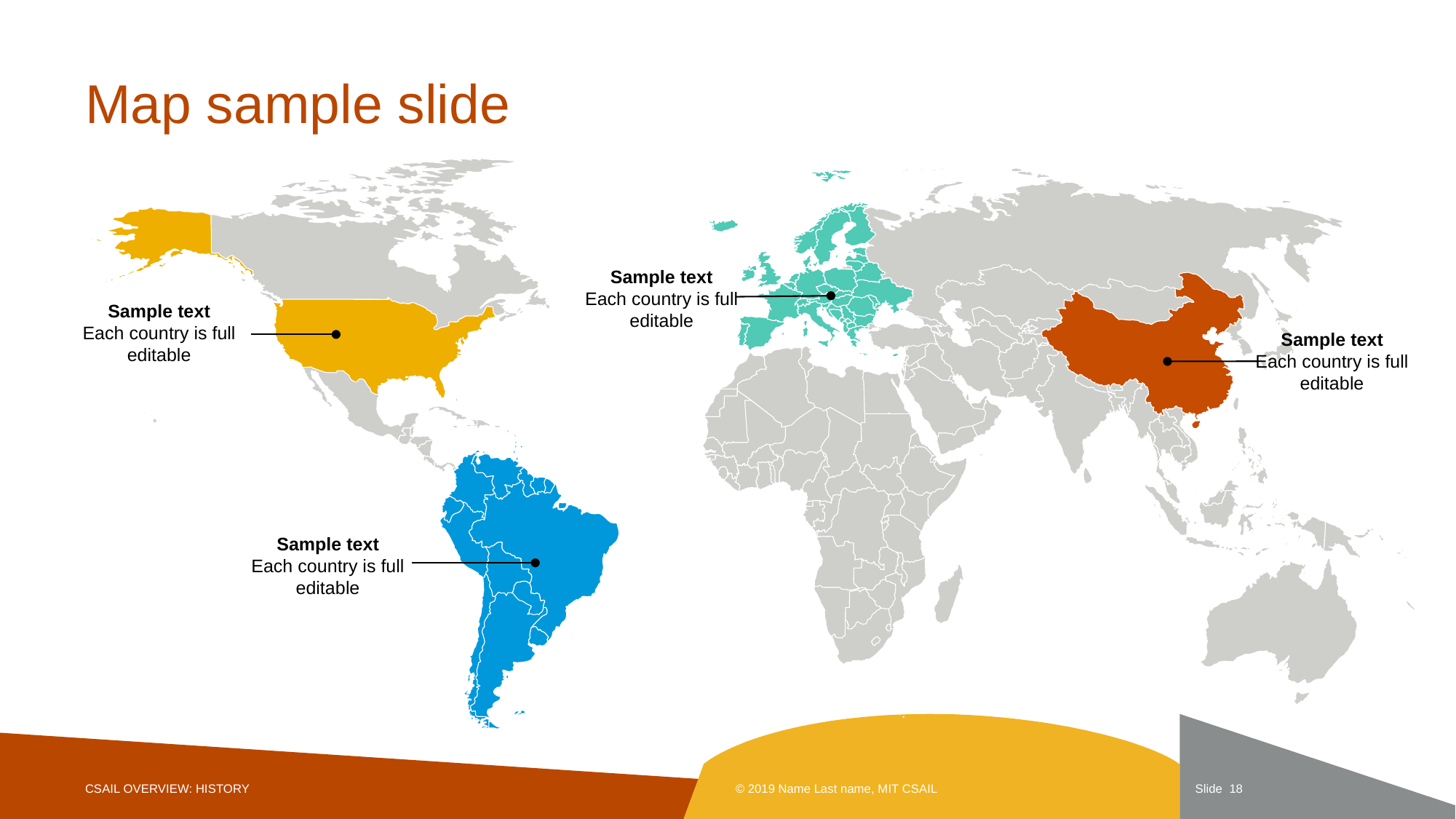

# Map sample slide

Sample text
Each country is full editable

Sample text
Each country is full editable

Sample text
Each country is full editable

Sample text
Each country is full editable

CSAIL OVERVIEW: HISTORY
© 2019 Name Last name, MIT CSAIL
Slide  18